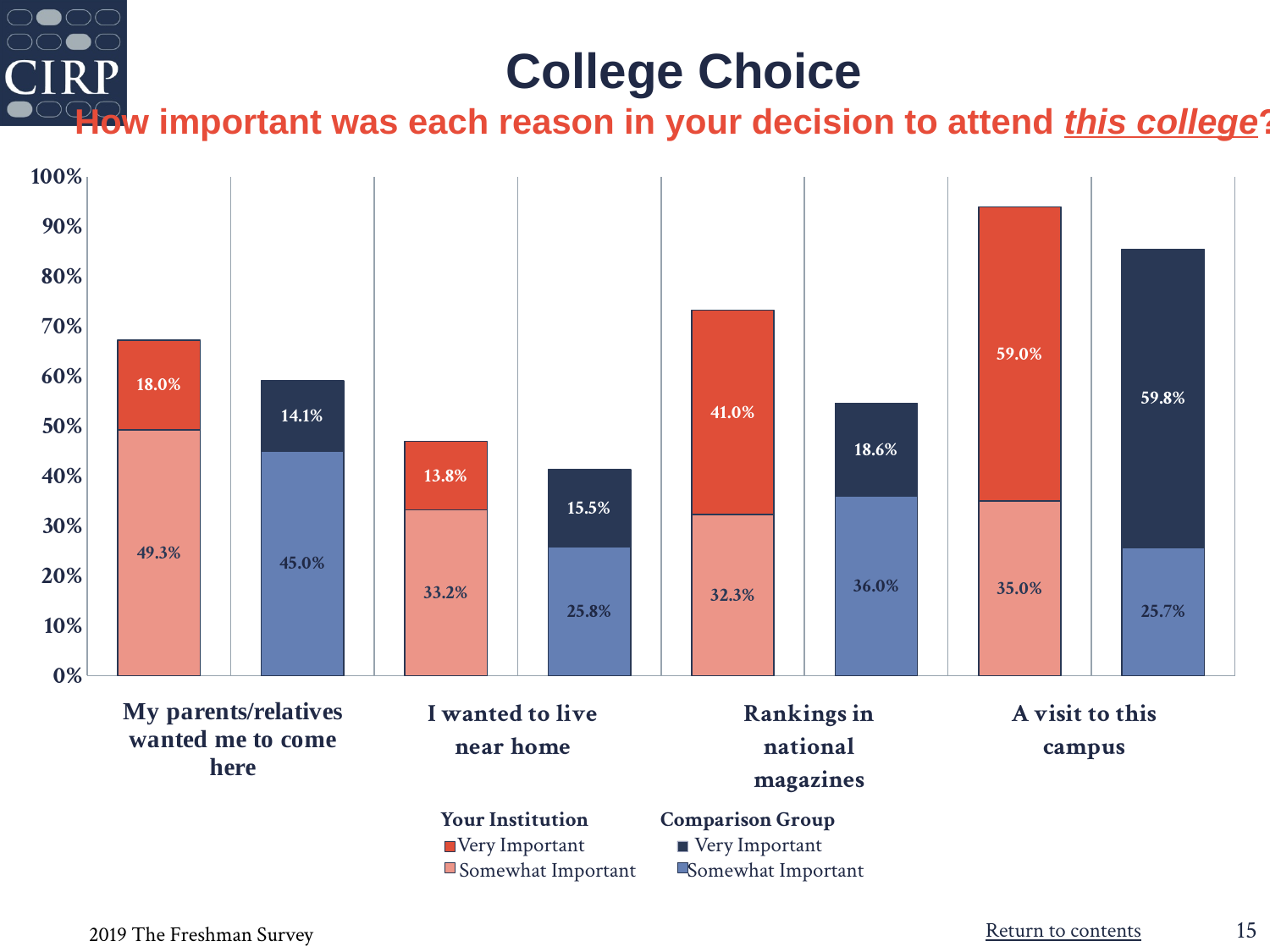

College Choice
How important was each reason in your decision to attend this college?

### Chart

| Category | Somewhat Important | Very Important |
|---|---|---|
| Your Institution | 0.493 | 0.18 |
| Comparison Group | 0.45 | 0.141 |
| Your Institution | 0.332 | 0.138 |
| Comparison Group | 0.258 | 0.155 |
| Your Institution | 0.323 | 0.41 |
| Comparison Group | 0.36 | 0.186 |
| Your Institution | 0.35 | 0.59 |
| Comparison Group | 0.257 | 0.598 |
 Your Institution                 Comparison Group
     Very Important       	 Very Important
     Somewhat Important           Somewhat Important

2019 The Freshman Survey
Return to contents
15